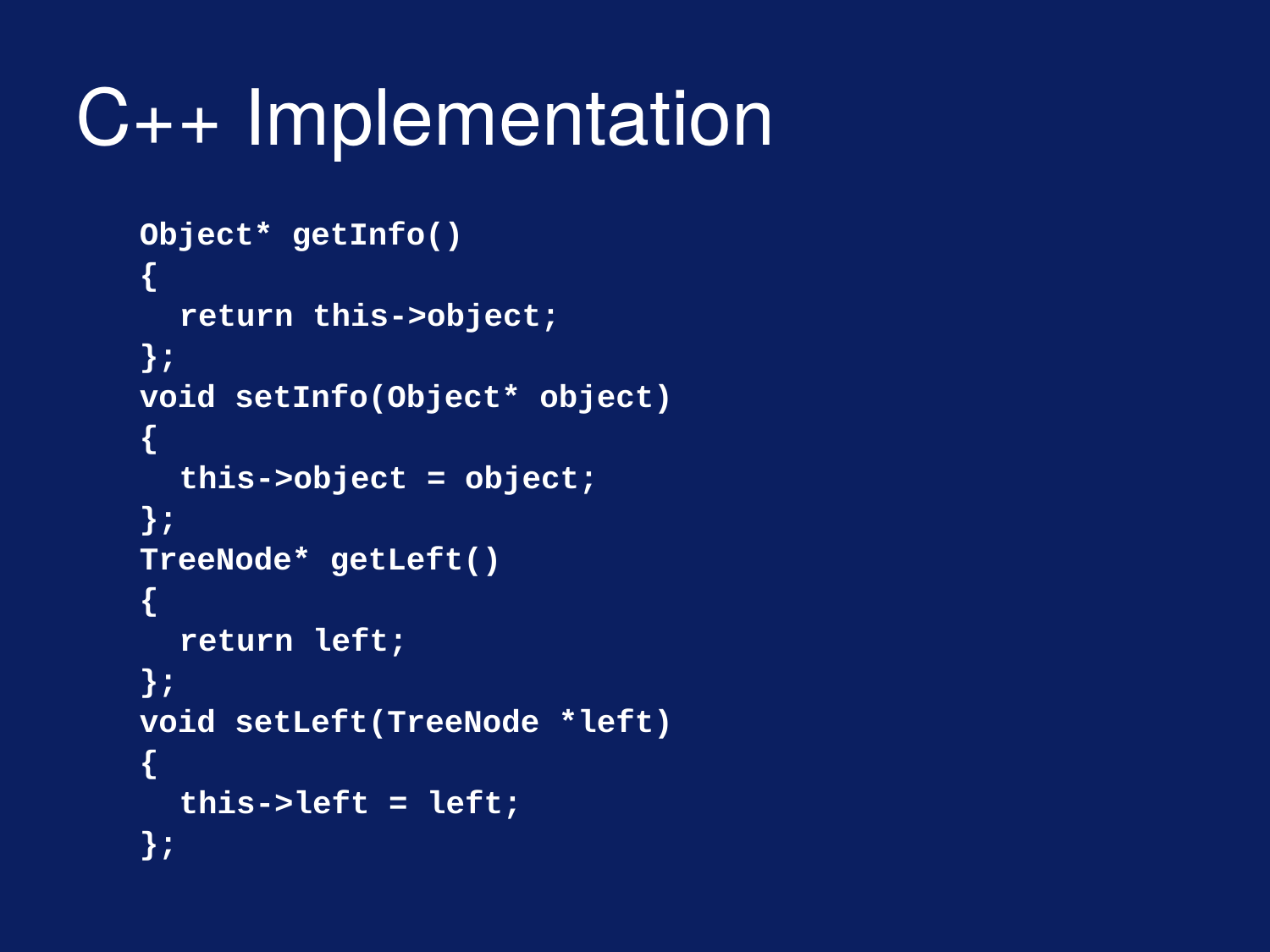

# C++ Implementation
Object* getInfo()
{
	return this->object;
};
void setInfo(Object* object)
{
	this->object = object;
};
TreeNode* getLeft()
{
	return left;
};
void setLeft(TreeNode *left)
{
	this->left = left;
};